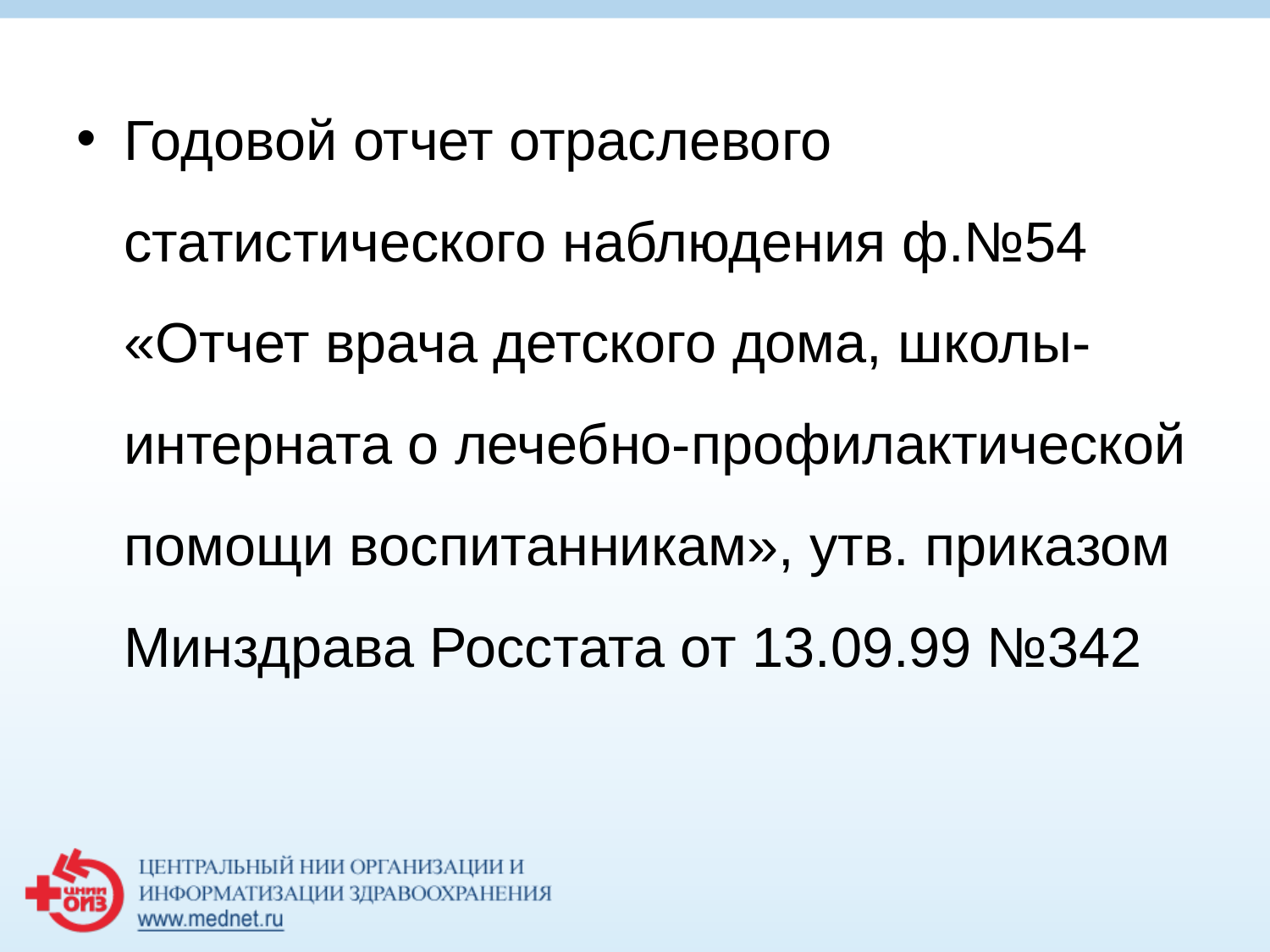

# Годовой отчет отраслевого статистического наблюдения ф.№54 «Отчет врача детского дома, школы-интерната о лечебно-профилактической помощи воспитанникам», утв. приказом Минздрава Росстата от 13.09.99 №342